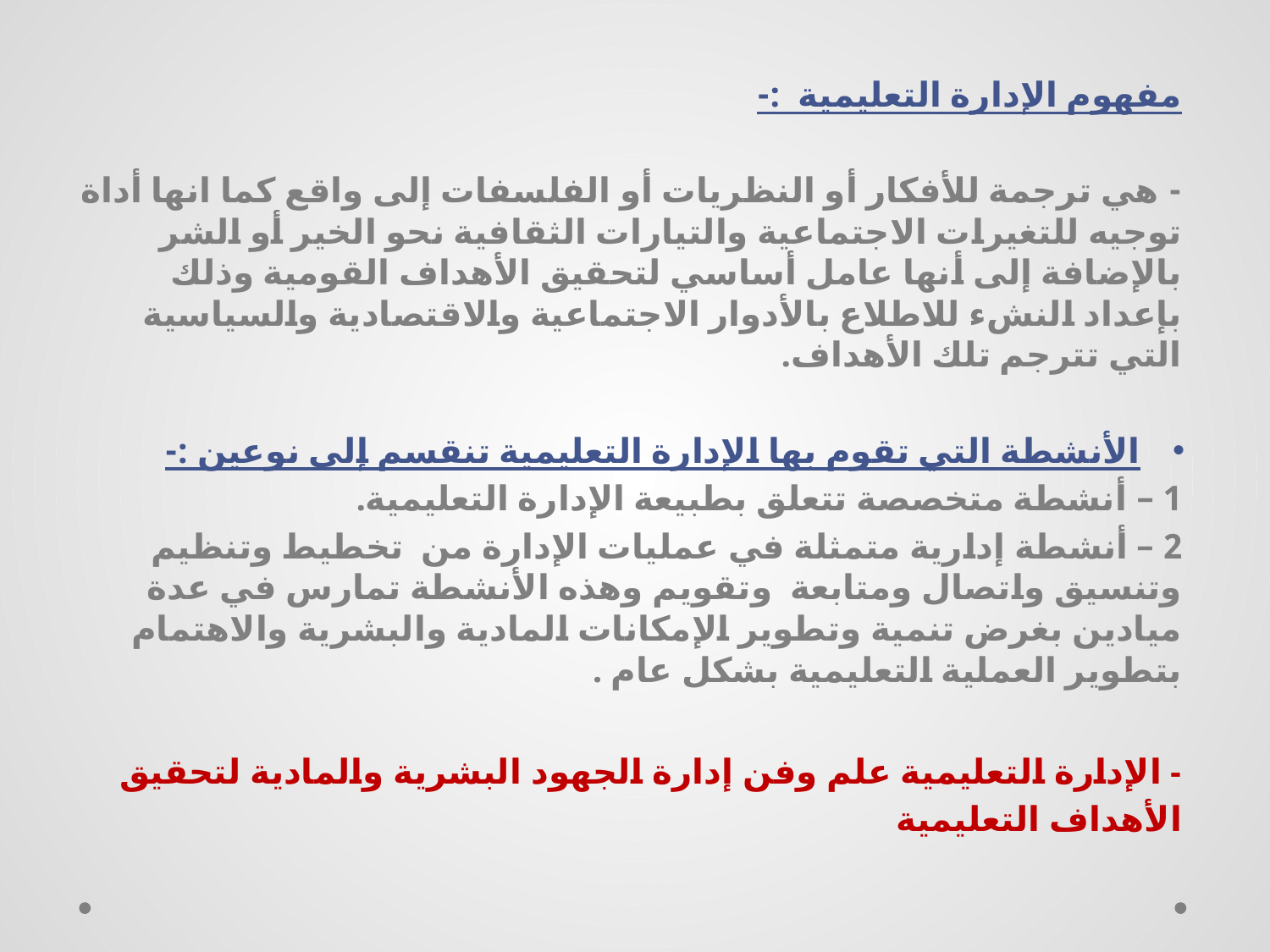

مفهوم الإدارة التعليمية  :-

- هي ترجمة للأفكار أو النظريات أو الفلسفات إلى واقع كما انها أداة توجيه للتغيرات الاجتماعية والتيارات الثقافية نحو الخير أو الشر بالإضافة إلى أنها عامل أساسي لتحقيق الأهداف القومية وذلك بإعداد النشء للاطلاع بالأدوار الاجتماعية والاقتصادية والسياسية التي تترجم تلك الأهداف.

الأنشطة التي تقوم بها الإدارة التعليمية تنقسم إلى نوعين :-
1 – أنشطة متخصصة تتعلق بطبيعة الإدارة التعليمية.
2 – أنشطة إدارية متمثلة في عمليات الإدارة من  تخطيط وتنظيم وتنسيق واتصال ومتابعة  وتقويم وهذه الأنشطة تمارس في عدة ميادين بغرض تنمية وتطوير الإمكانات المادية والبشرية والاهتمام بتطوير العملية التعليمية بشكل عام .

- الإدارة التعليمية علم وفن إدارة الجهود البشرية والمادية لتحقيق الأهداف التعليمية